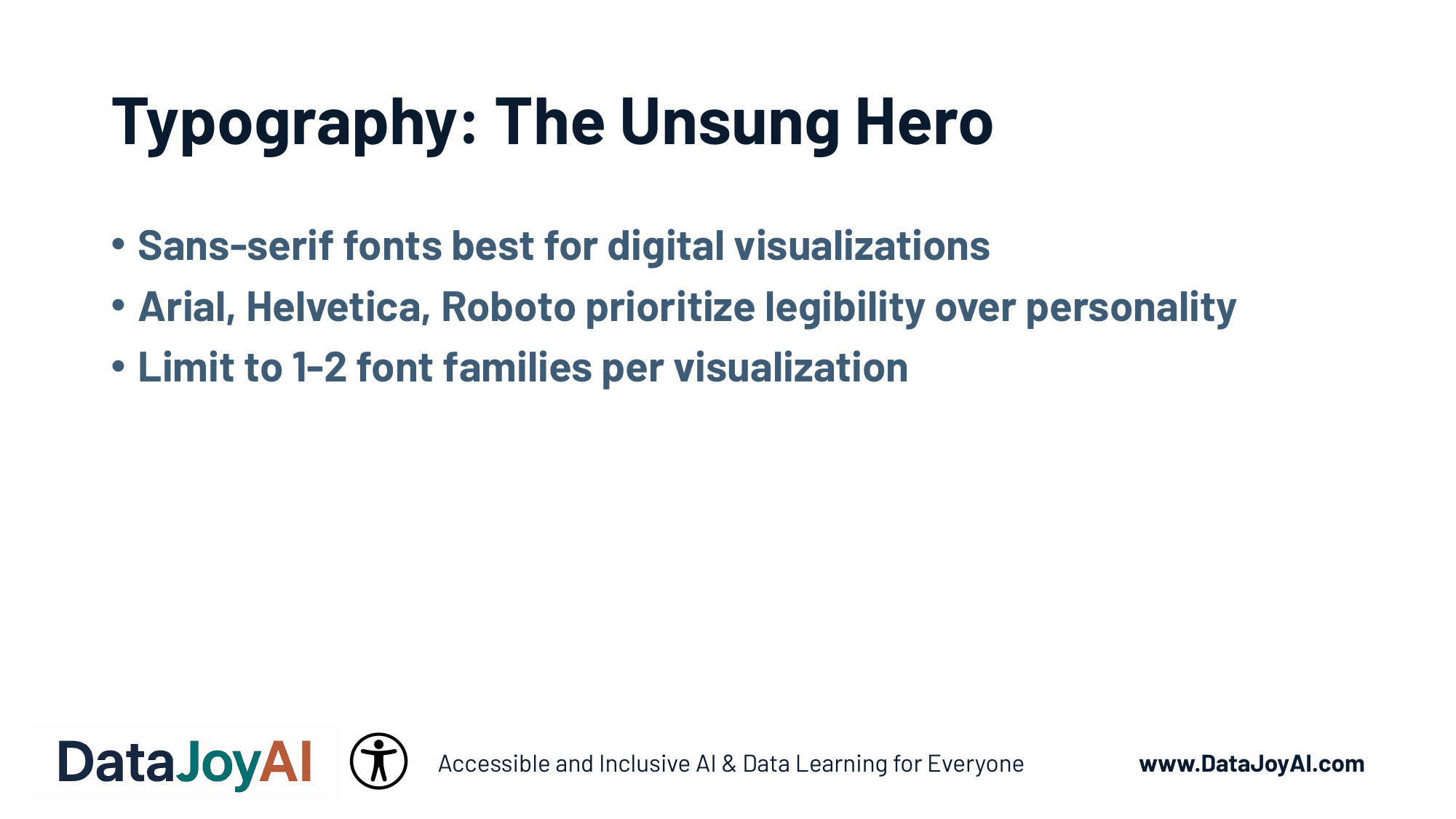

# Typography: The Unsung Hero
Sans-serif fonts best for digital visualizations
Arial, Helvetica, Roboto prioritize legibility over personality
Limit to 1-2 font families per visualization